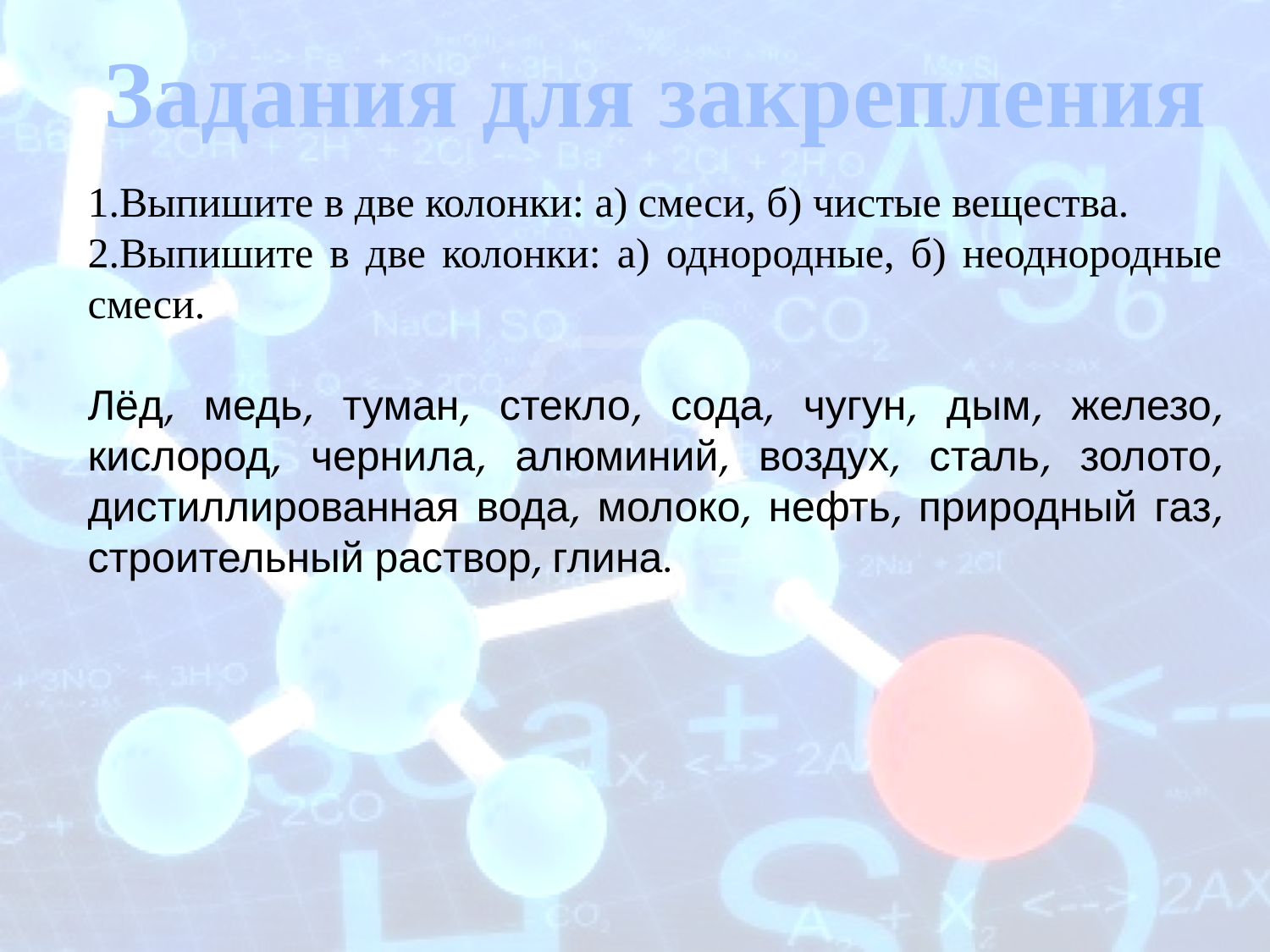

Задания для закрепления
1.Выпишите в две колонки: а) смеси, б) чистые вещества.
2.Выпишите в две колонки: а) однородные, б) неоднородные смеси.

Лёд, медь, туман, стекло, сода, чугун, дым, железо, кислород, чернила, алюминий, воздух, сталь, золото, дистиллированная вода, молоко, нефть, природный газ, строительный раствор, глина.